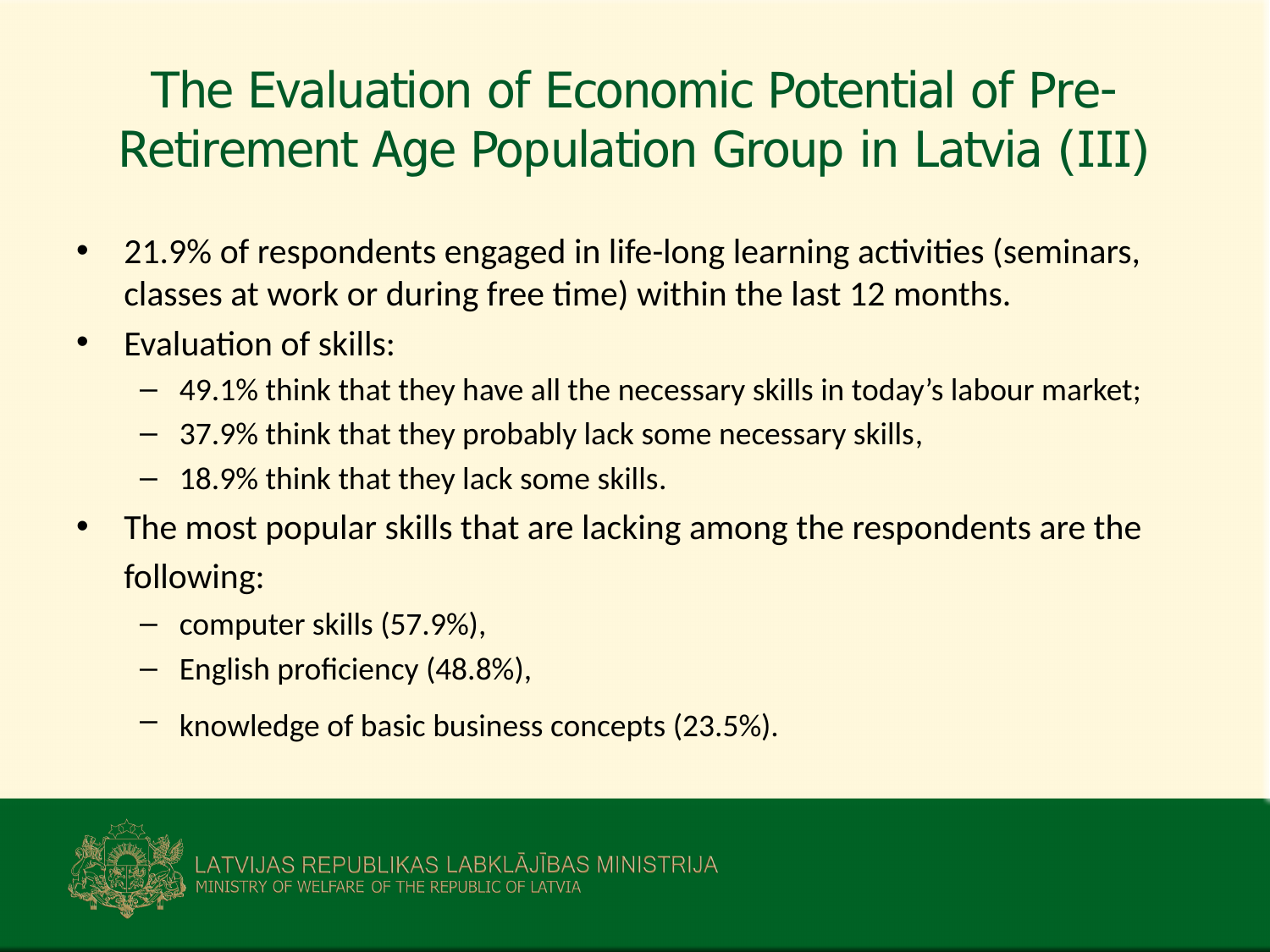

# The Evaluation of Economic Potential of Pre-Retirement Age Population Group in Latvia (III)
21.9% of respondents engaged in life-long learning activities (seminars, classes at work or during free time) within the last 12 months.
Evaluation of skills:
49.1% think that they have all the necessary skills in today’s labour market;
37.9% think that they probably lack some necessary skills,
18.9% think that they lack some skills.
The most popular skills that are lacking among the respondents are the following:
computer skills (57.9%),
English proficiency (48.8%),
knowledge of basic business concepts (23.5%).